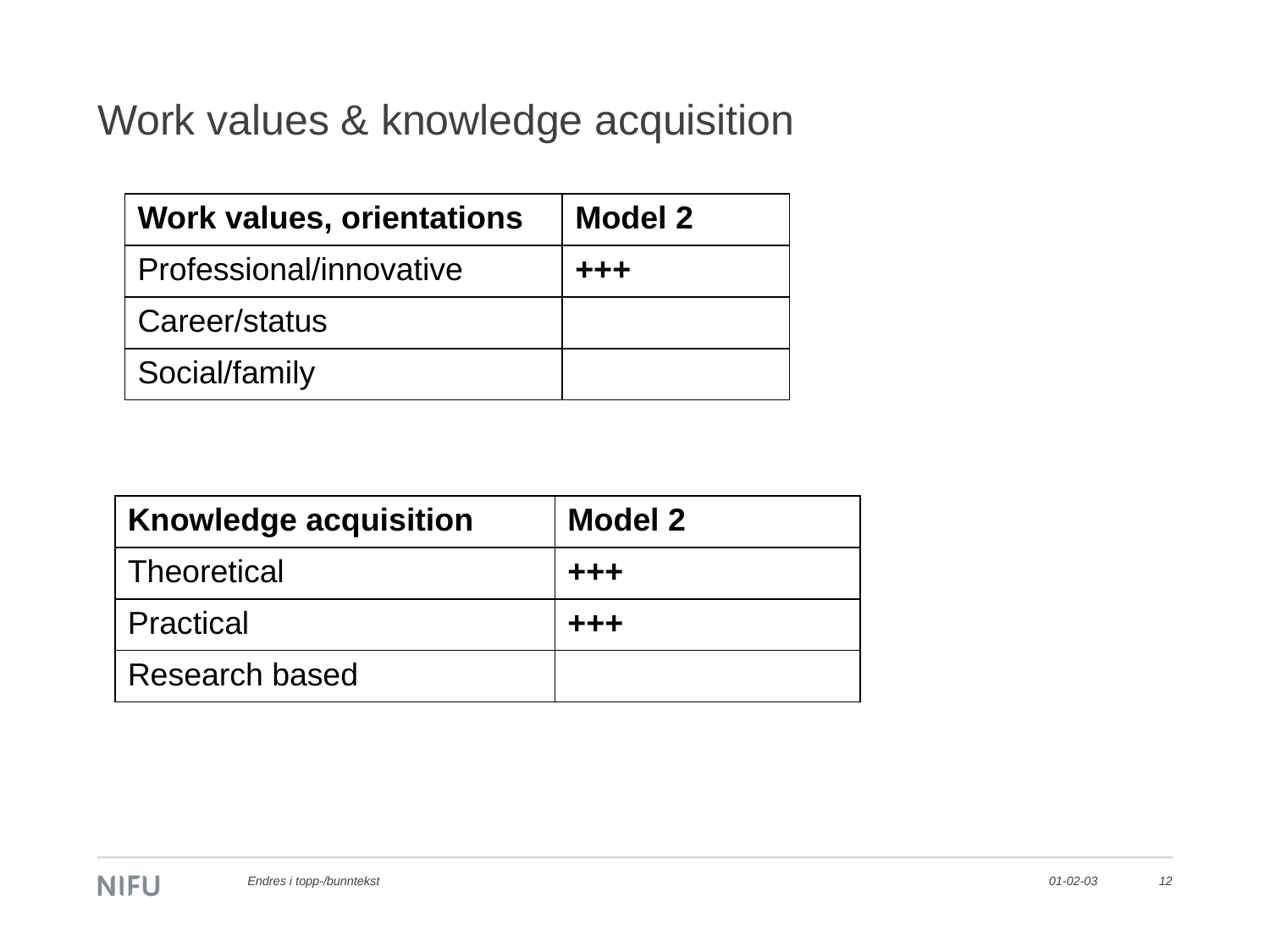

# Work values & knowledge acquisition
| Work values, orientations | Model 2 |
| --- | --- |
| Professional/innovative | +++ |
| Career/status |  |
| Social/family |  |
| Knowledge acquisition | Model 2 |
| --- | --- |
| Theoretical | +++ |
| Practical | +++ |
| Research based |  |
Endres i topp-/bunntekst
01-02-03
12